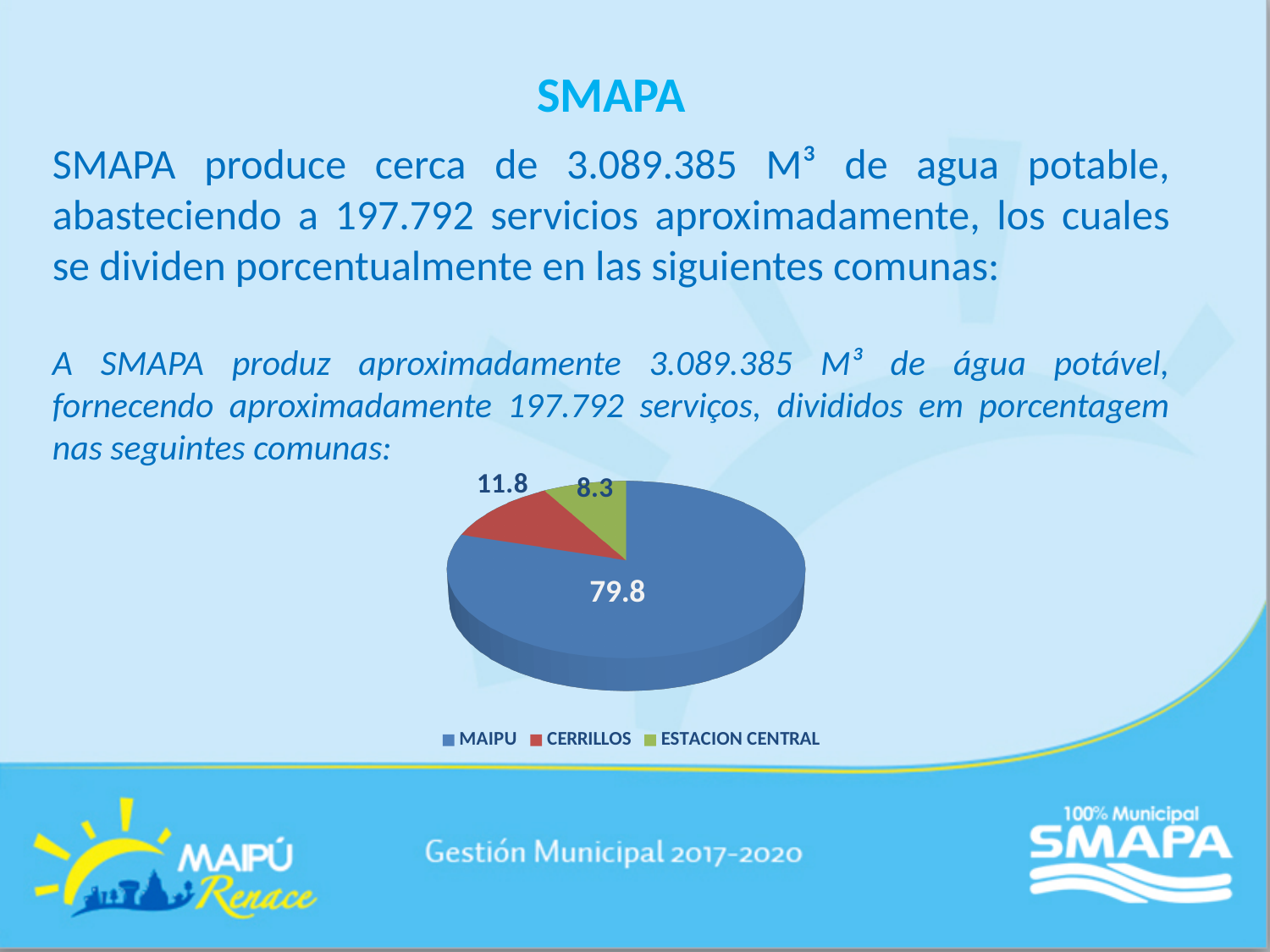

SMAPA
SMAPA produce cerca de 3.089.385 M³ de agua potable, abasteciendo a 197.792 servicios aproximadamente, los cuales se dividen porcentualmente en las siguientes comunas:

A SMAPA produz aproximadamente 3.089.385 M³ de água potável, fornecendo aproximadamente 197.792 serviços, divididos em porcentagem nas seguintes comunas:

[unsupported chart]